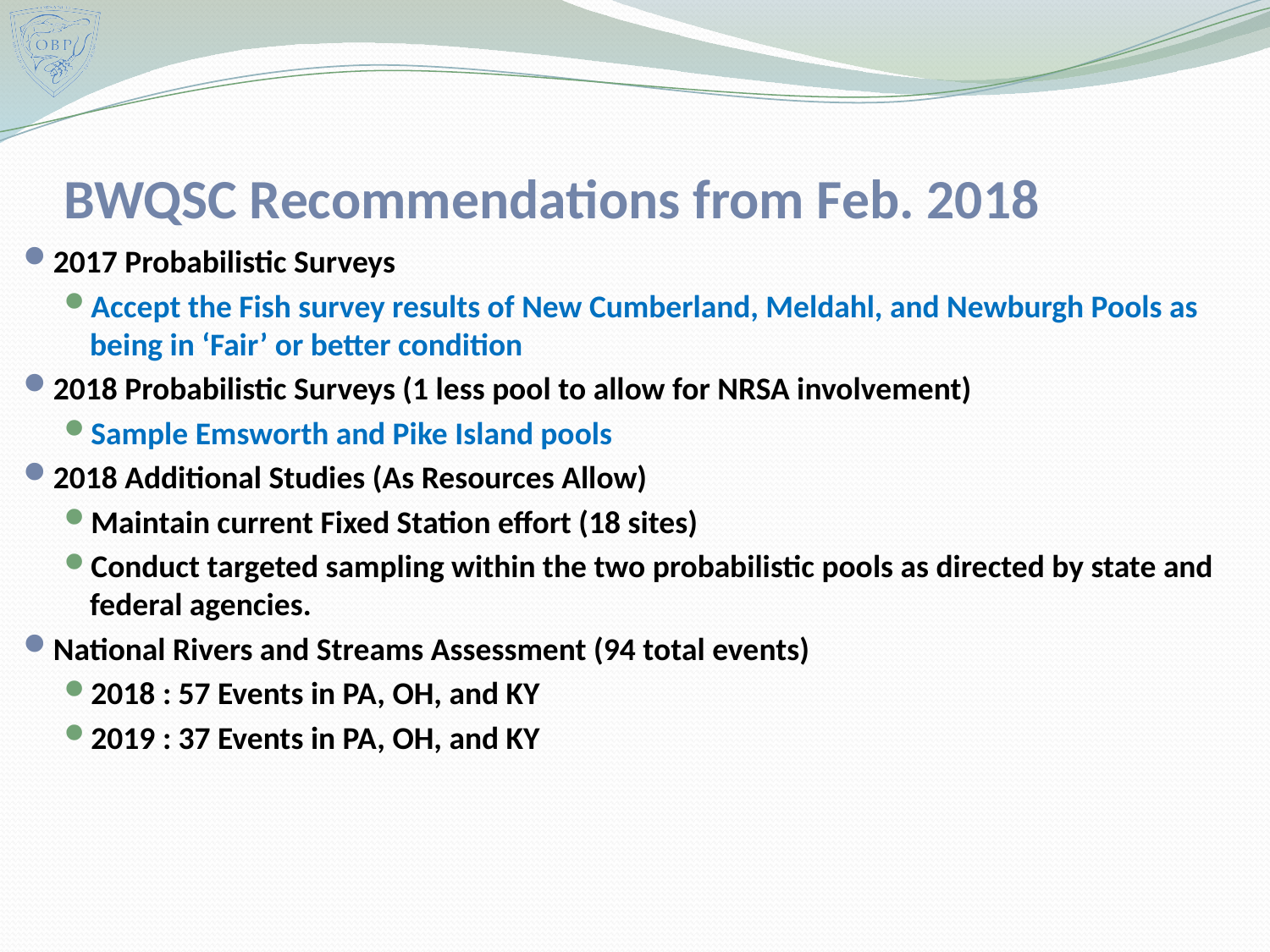

# BWQSC Recommendations from Feb. 2018
2017 Probabilistic Surveys
Accept the Fish survey results of New Cumberland, Meldahl, and Newburgh Pools as being in ‘Fair’ or better condition
2018 Probabilistic Surveys (1 less pool to allow for NRSA involvement)
Sample Emsworth and Pike Island pools
2018 Additional Studies (As Resources Allow)
Maintain current Fixed Station effort (18 sites)
Conduct targeted sampling within the two probabilistic pools as directed by state and federal agencies.
National Rivers and Streams Assessment (94 total events)
2018 : 57 Events in PA, OH, and KY
2019 : 37 Events in PA, OH, and KY